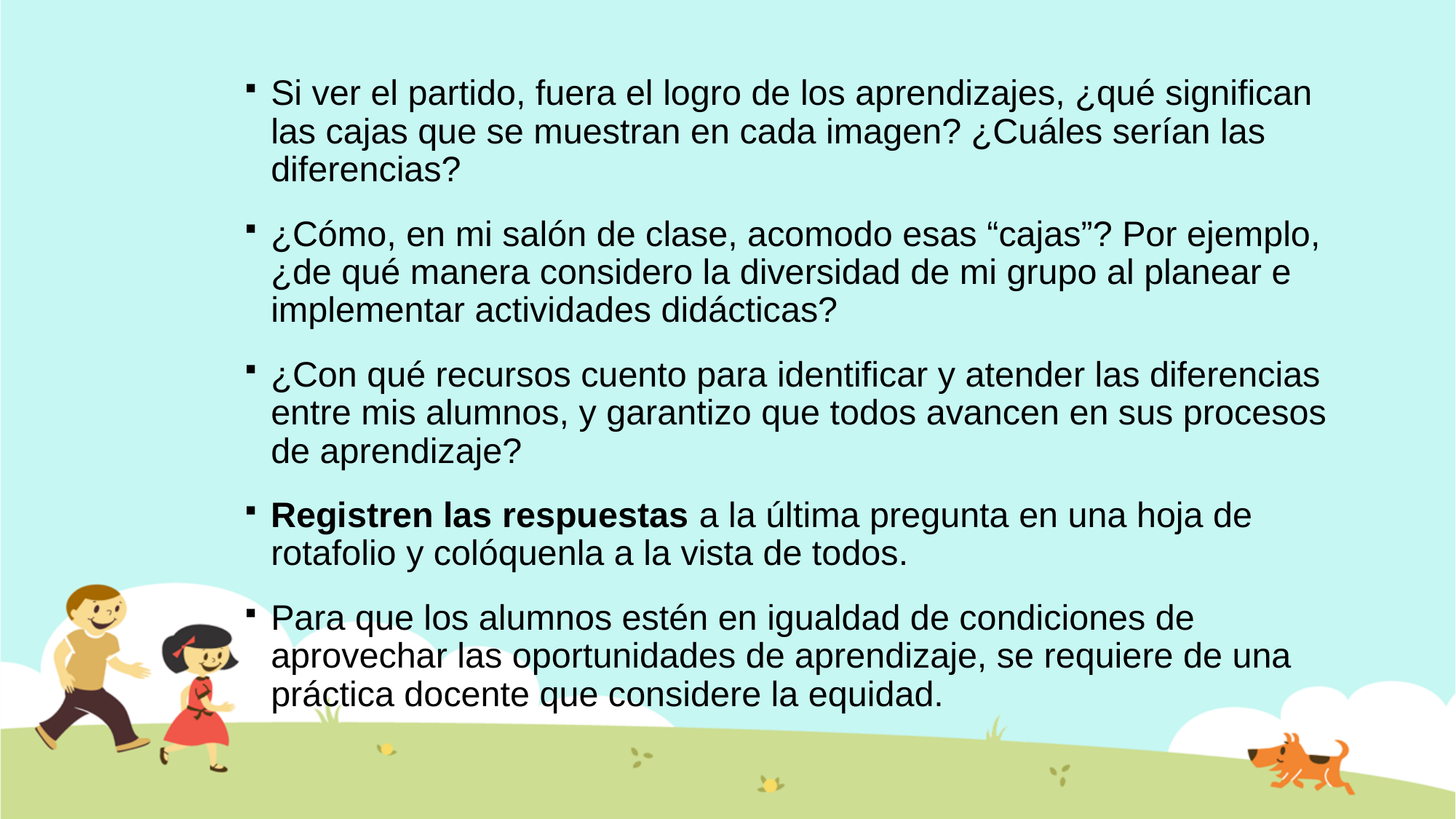

Si ver el partido, fuera el logro de los aprendizajes, ¿qué significan las cajas que se muestran en cada imagen? ¿Cuáles serían las diferencias?
¿Cómo, en mi salón de clase, acomodo esas “cajas”? Por ejemplo, ¿de qué manera considero la diversidad de mi grupo al planear e implementar actividades didácticas?
¿Con qué recursos cuento para identificar y atender las diferencias entre mis alumnos, y garantizo que todos avancen en sus procesos de aprendizaje?
Registren las respuestas a la última pregunta en una hoja de rotafolio y colóquenla a la vista de todos.
Para que los alumnos estén en igualdad de condiciones de aprovechar las oportunidades de aprendizaje, se requiere de una práctica docente que considere la equidad.